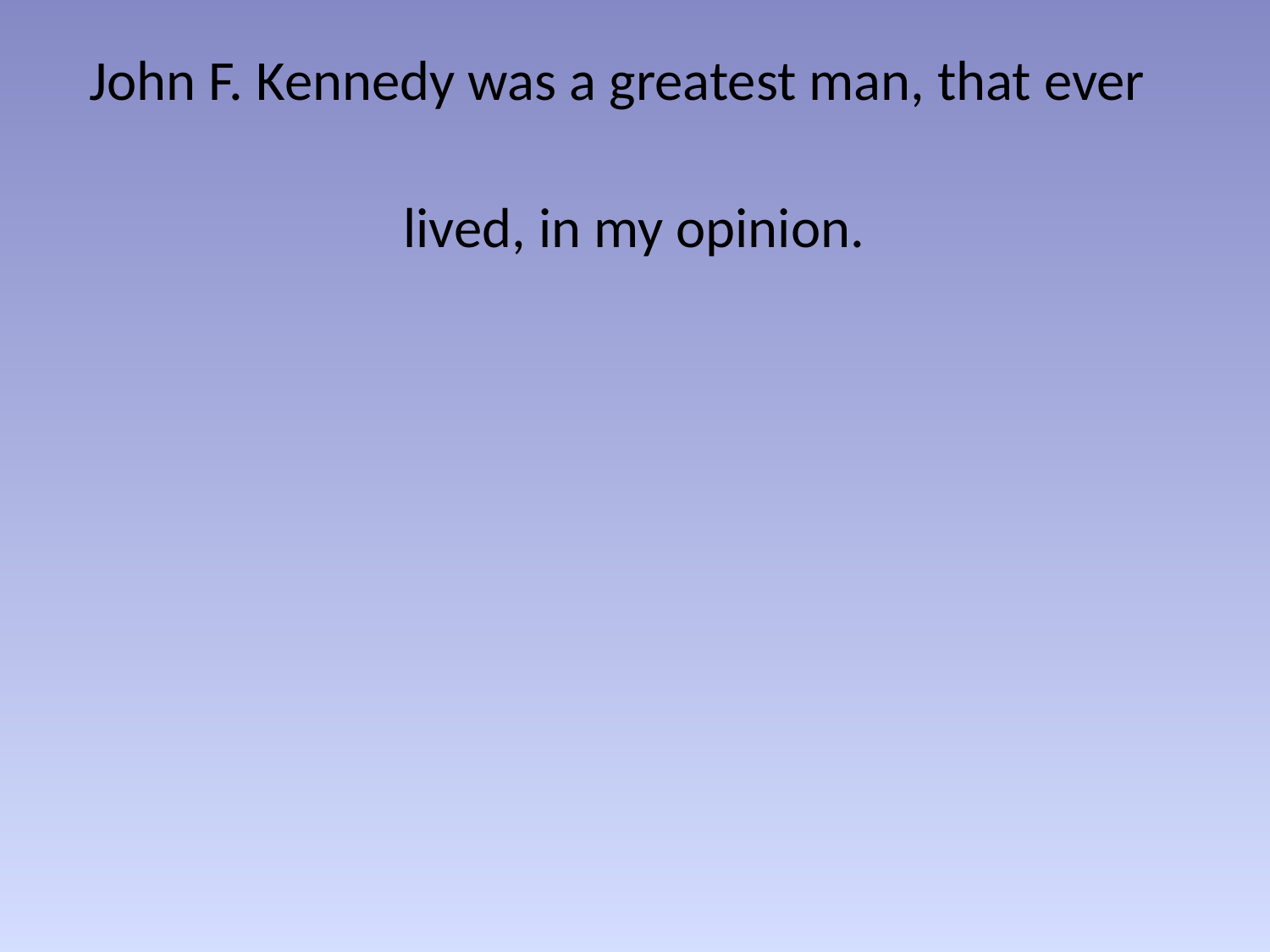

#
      John F. Kennedy was a greatest man, that ever
			       lived, in my opinion.